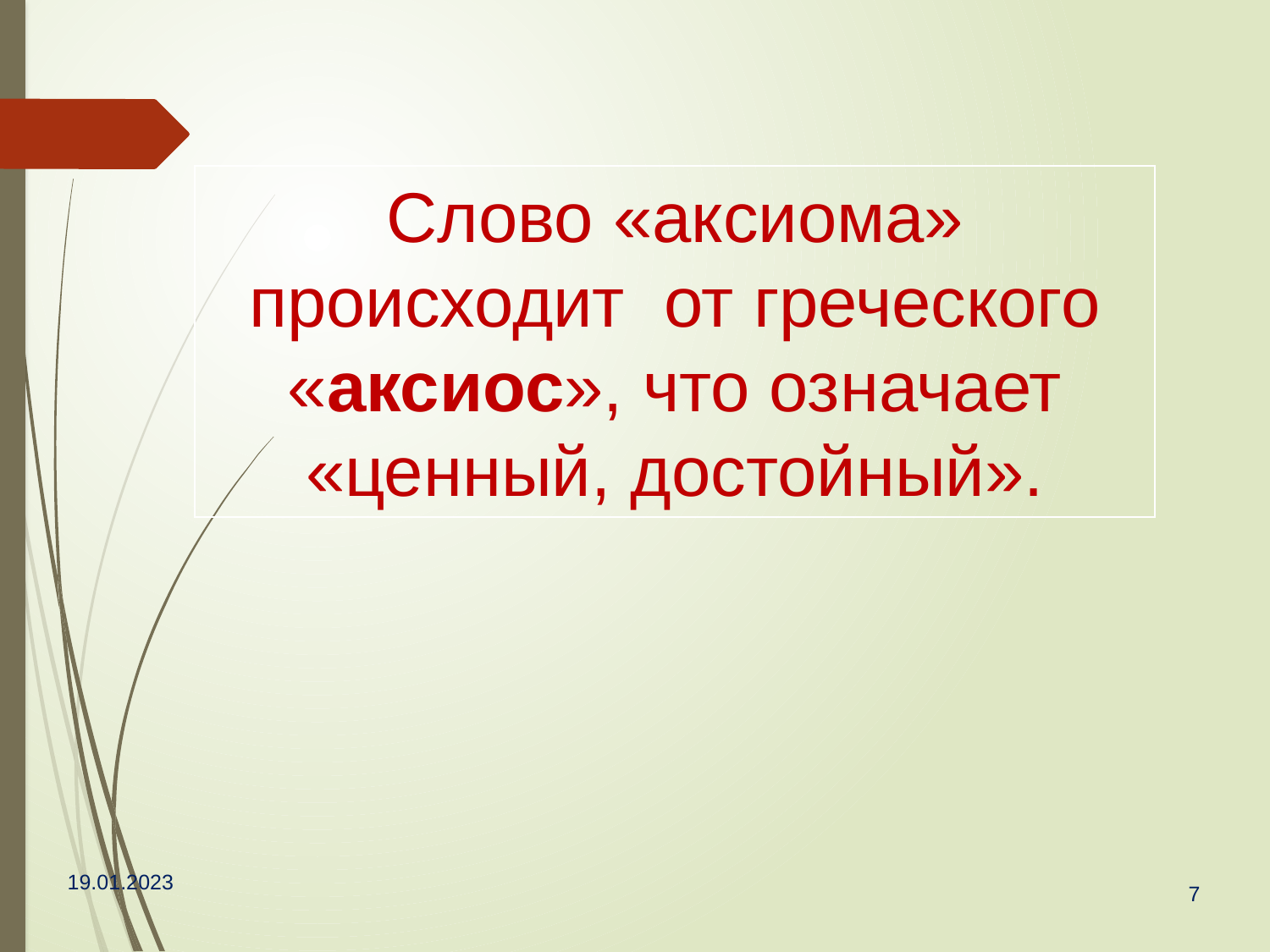

Слово «аксиома» происходит  от греческого «аксиос», что означает «ценный, достойный».

19.01.2023
7